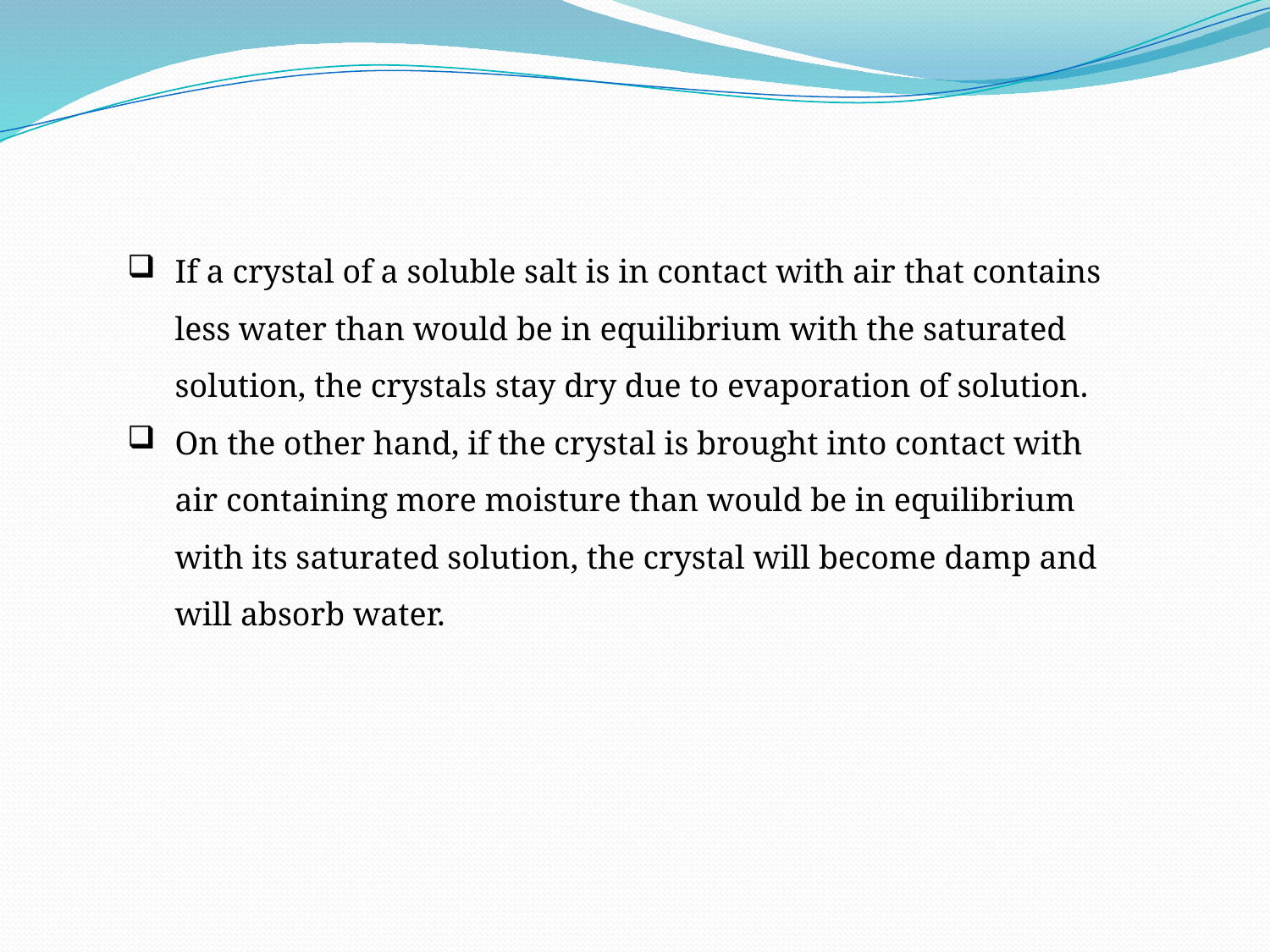

If a crystal of a soluble salt is in contact with air that contains less water than would be in equilibrium with the saturated solution, the crystals stay dry due to evaporation of solution.
On the other hand, if the crystal is brought into contact with air containing more moisture than would be in equilibrium with its saturated solution, the crystal will become damp and will absorb water.